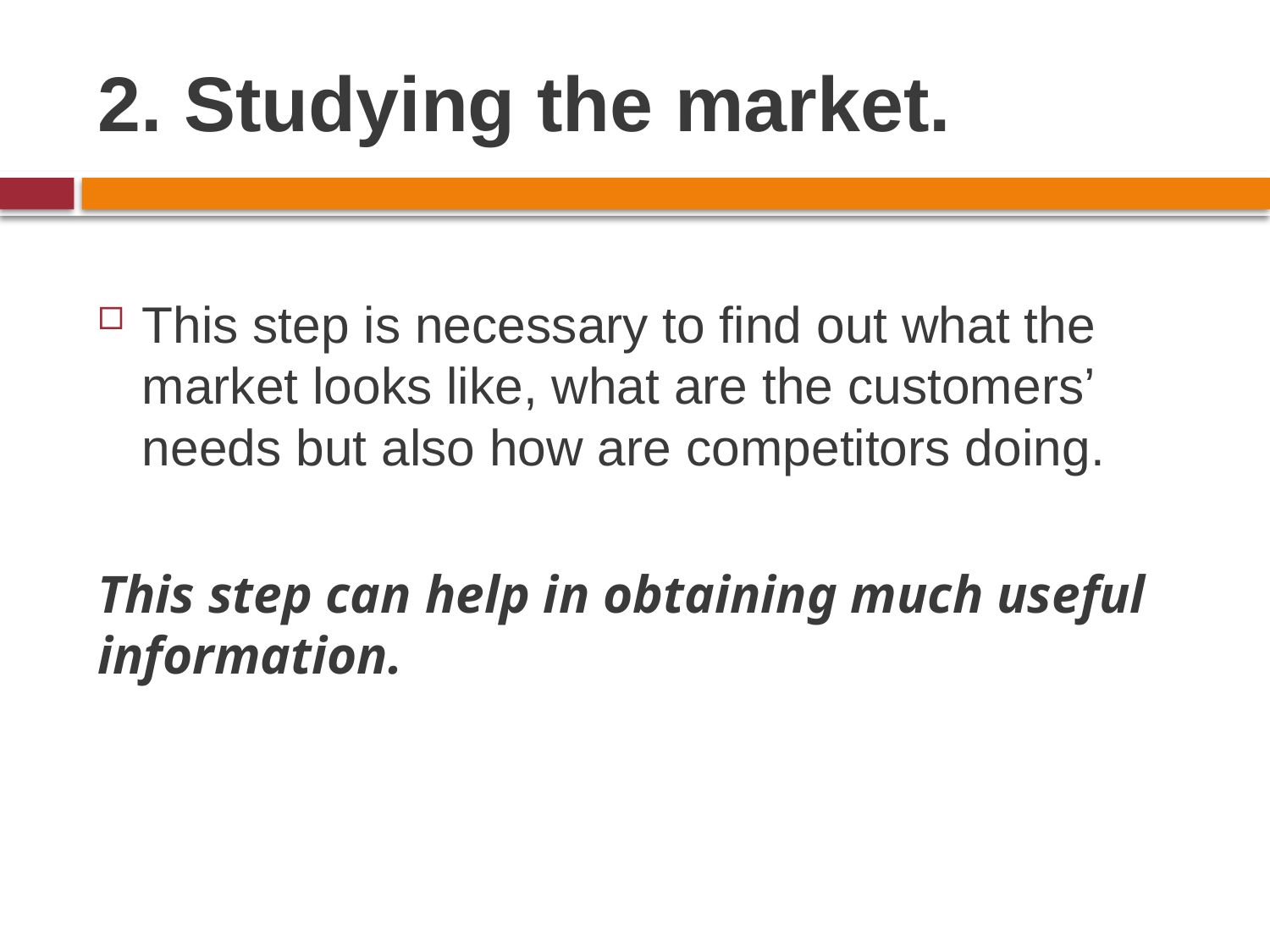

# 2. Studying the market.
This step is necessary to find out what the market looks like, what are the customers’ needs but also how are competitors doing.

This step can help in obtaining much useful information.